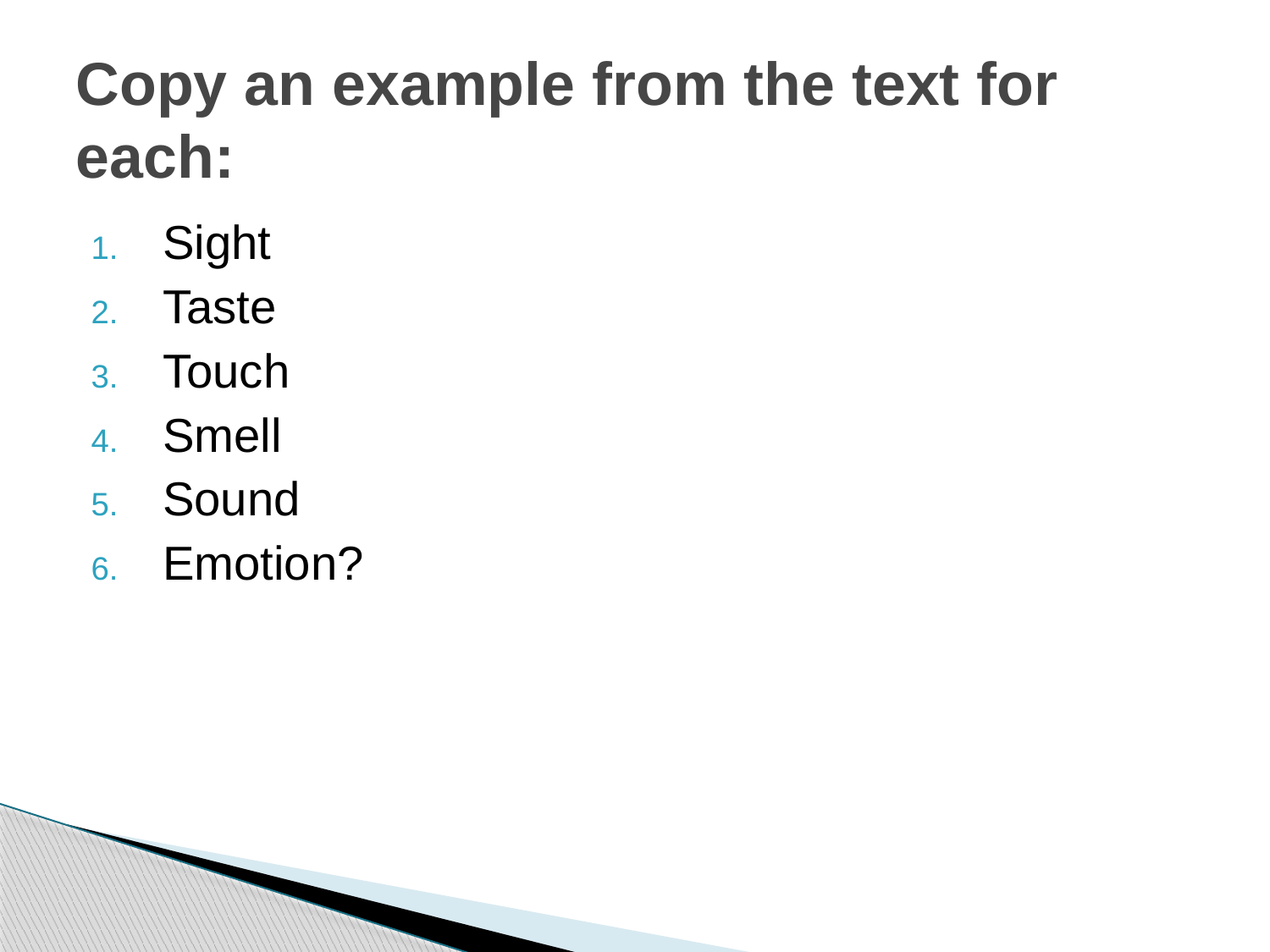

# Copy an example from the text for each:
Sight
Taste
Touch
Smell
Sound
Emotion?